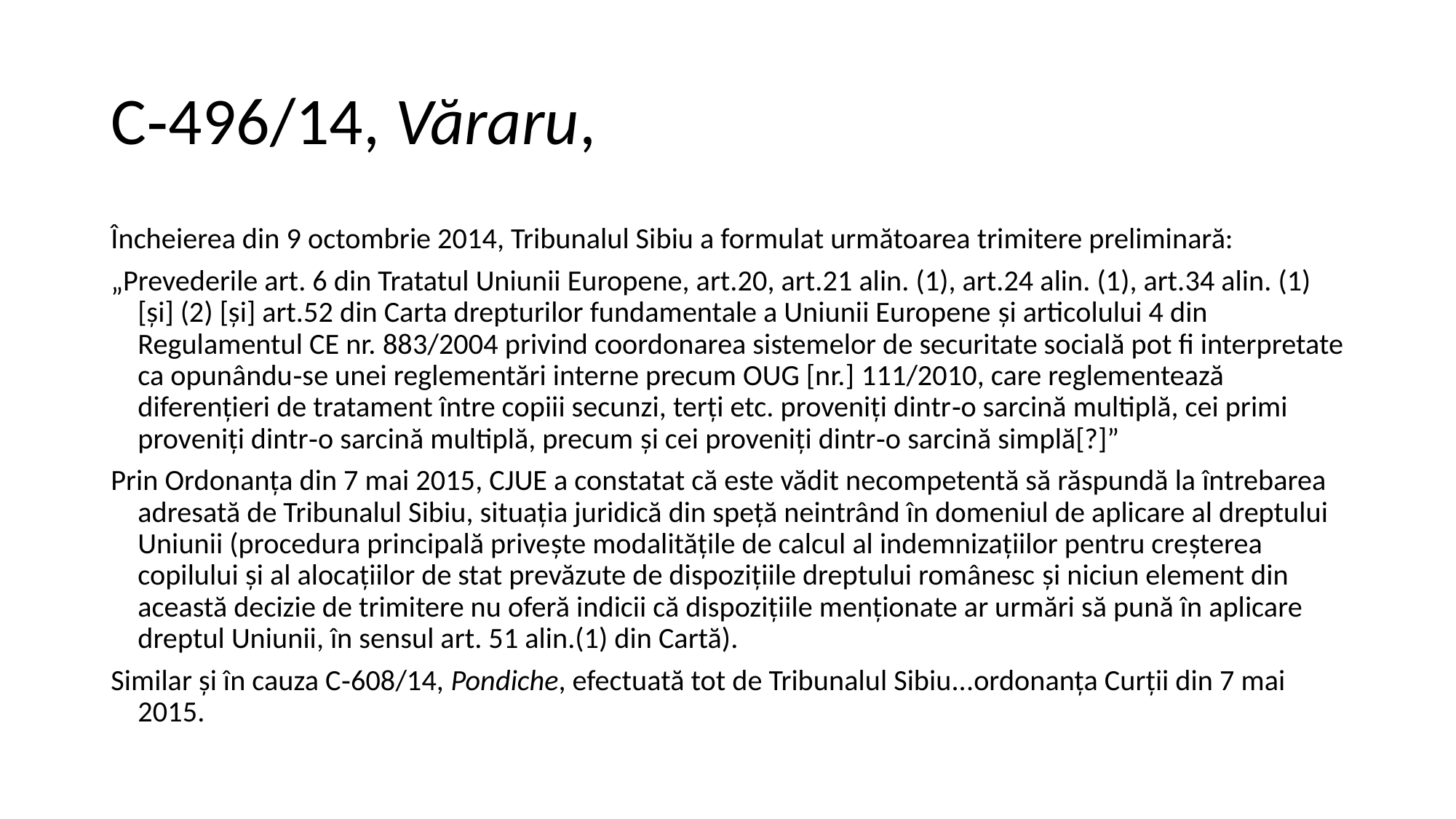

# C‑496/14, Văraru,
Încheierea din 9 octombrie 2014, Tribunalul Sibiu a formulat următoarea trimitere preliminară:
„Prevederile art. 6 din Tratatul Uniunii Europene, art.20, art.21 alin. (1), art.24 alin. (1), art.34 alin. (1) [și] (2) [și] art.52 din Carta drepturilor fundamentale a Uniunii Europene și articolului 4 din Regulamentul CE nr. 883/2004 privind coordonarea sistemelor de securitate socială pot fi interpretate ca opunându‑se unei reglementări interne precum OUG [nr.] 111/2010, care reglementează diferențieri de tratament între copiii secunzi, terți etc. proveniți dintr‑o sarcină multiplă, cei primi proveniți dintr‑o sarcină multiplă, precum și cei proveniți dintr‑o sarcină simplă[?]”
Prin Ordonanța din 7 mai 2015, CJUE a constatat că este vădit necompetentă să răspundă la întrebarea adresată de Tribunalul Sibiu, situația juridică din speță neintrând în domeniul de aplicare al dreptului Uniunii (procedura principală privește modalitățile de calcul al indemnizațiilor pentru creșterea copilului și al alocațiilor de stat prevăzute de dispozițiile dreptului românesc și niciun element din această decizie de trimitere nu oferă indicii că dispozițiile menționate ar urmări să pună în aplicare dreptul Uniunii, în sensul art. 51 alin.(1) din Cartă).
Similar şi în cauza C‑608/14, Pondiche, efectuată tot de Tribunalul Sibiu...ordonanța Curții din 7 mai 2015.